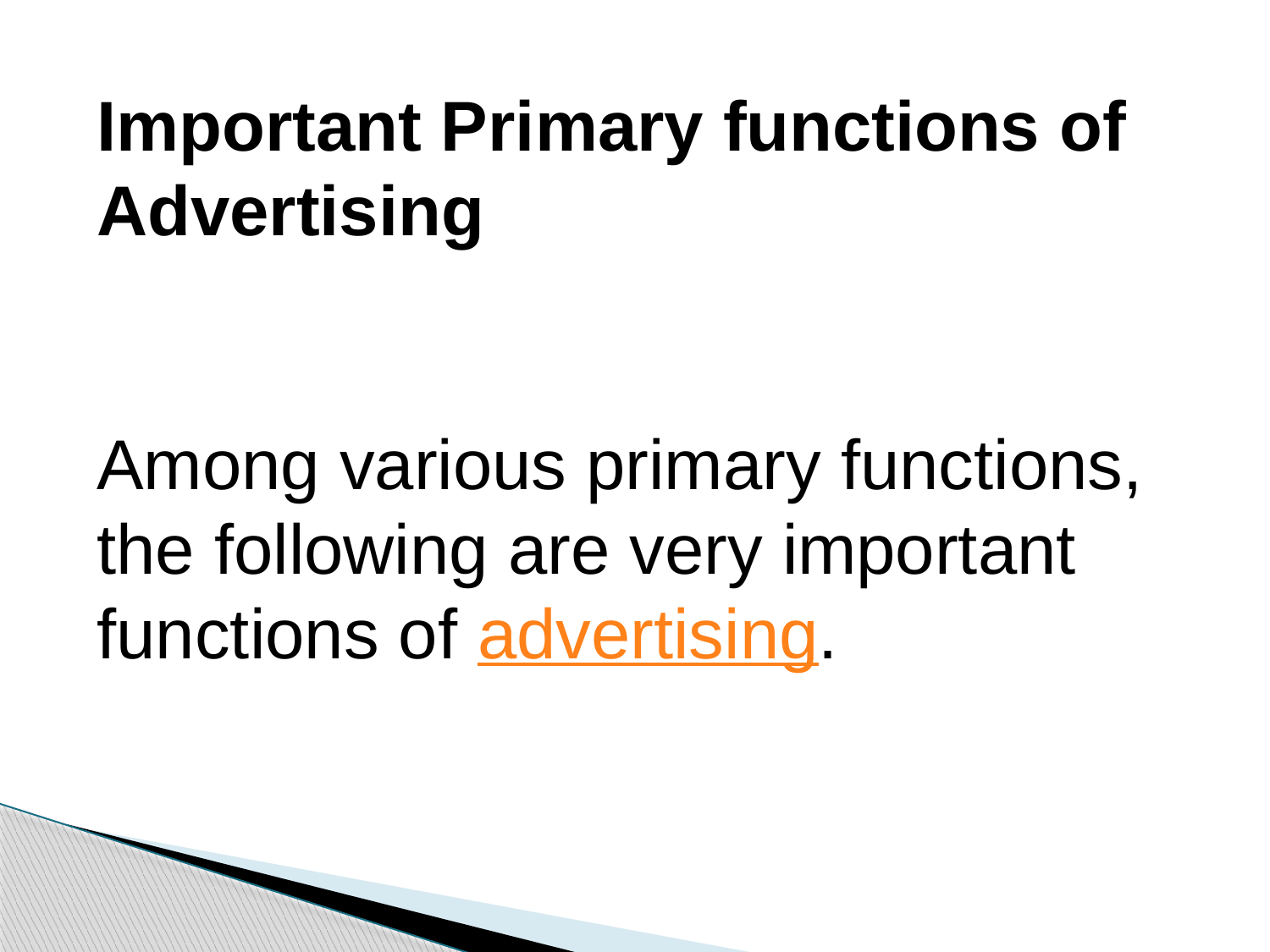

Important Primary functions of Advertising

Among various primary functions, the following are very important functions of advertising.